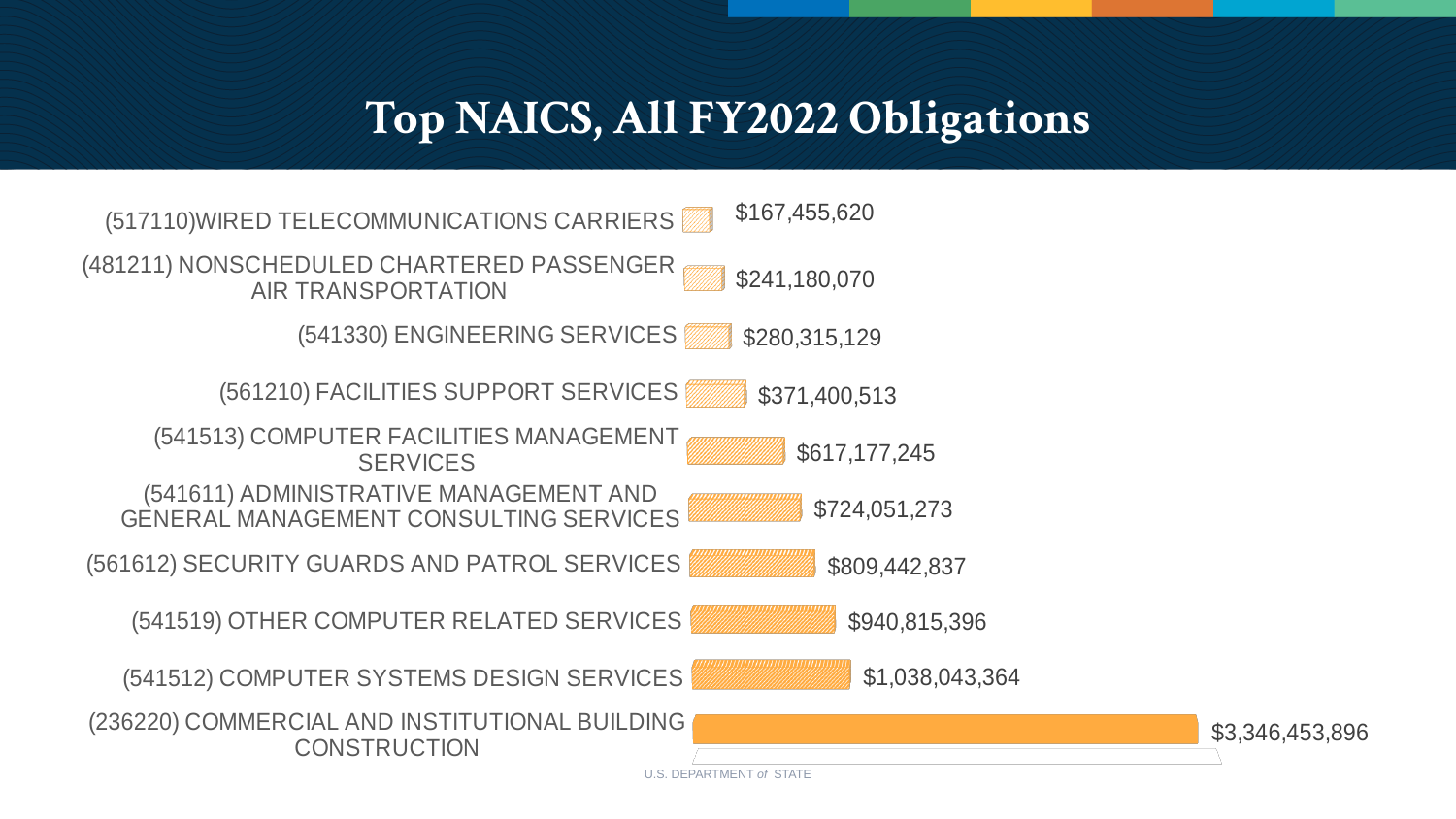

# Top NAICS, All FY2022 Obligations

[unsupported chart]